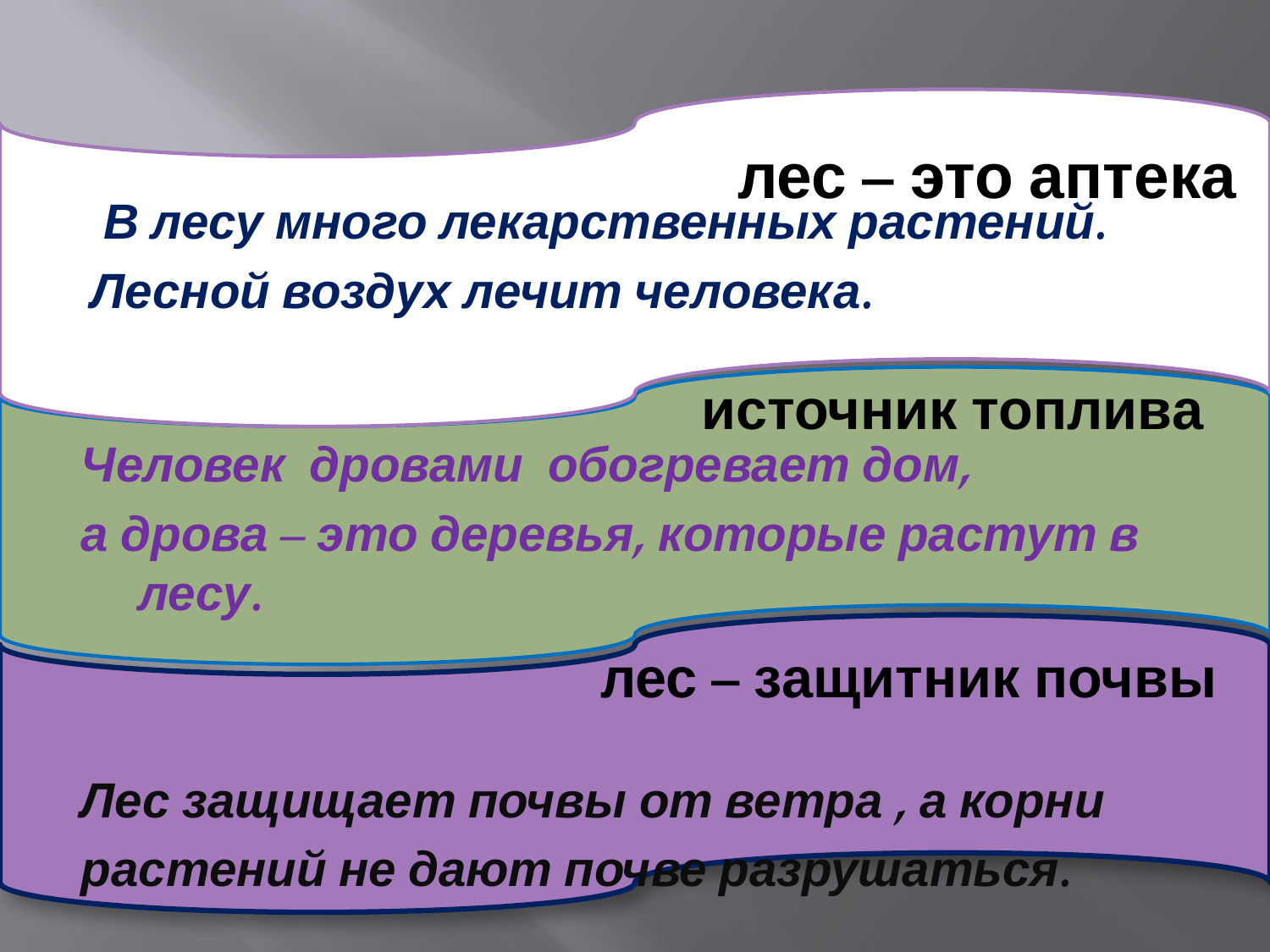

#

 В лесу много лекарственных растений.
Лесной воздух лечит человека.
лес – это аптека

источник топлива
Человек  дровами  обогревает дом,
а дрова – это деревья, которые растут в лесу.

Лес защищает почвы от ветра , а корни
растений не дают почве разрушаться.

лес – защитник почвы